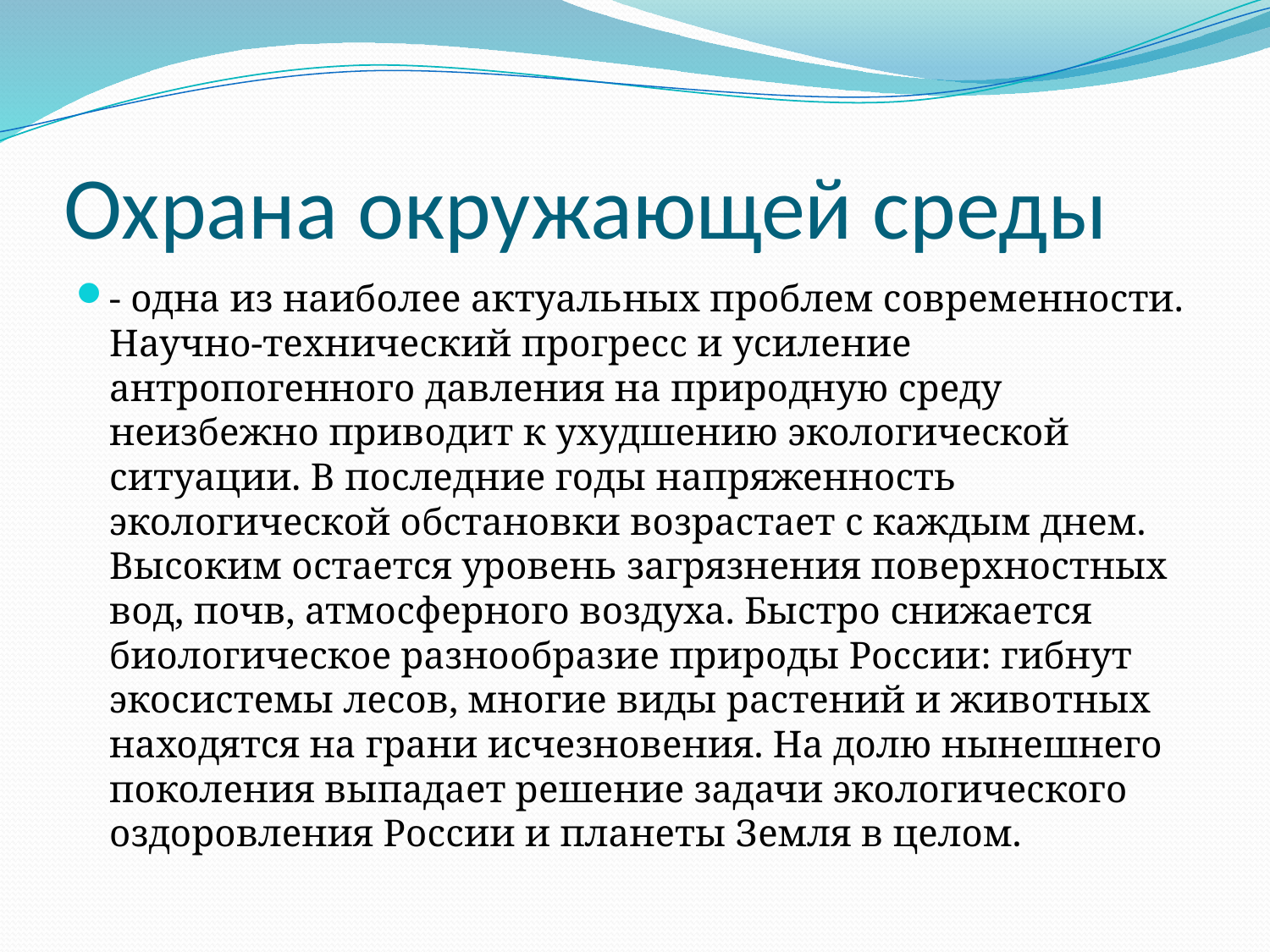

# Охрана окружающей среды
- одна из наиболее актуальных проблем современности. Научно-технический прогресс и усиление антропогенного давления на природную среду неизбежно приводит к ухудшению экологической ситуации. В последние годы напряженность экологической обстановки возрастает с каждым днем. Высоким остается уровень загрязнения поверхностных вод, почв, атмосферного воздуха. Быстро снижается биологическое разнообразие природы России: гибнут экосистемы лесов, многие виды растений и животных находятся на грани исчезновения. На долю нынешнего поколения выпадает решение задачи экологического оздоровления России и планеты Земля в целом.